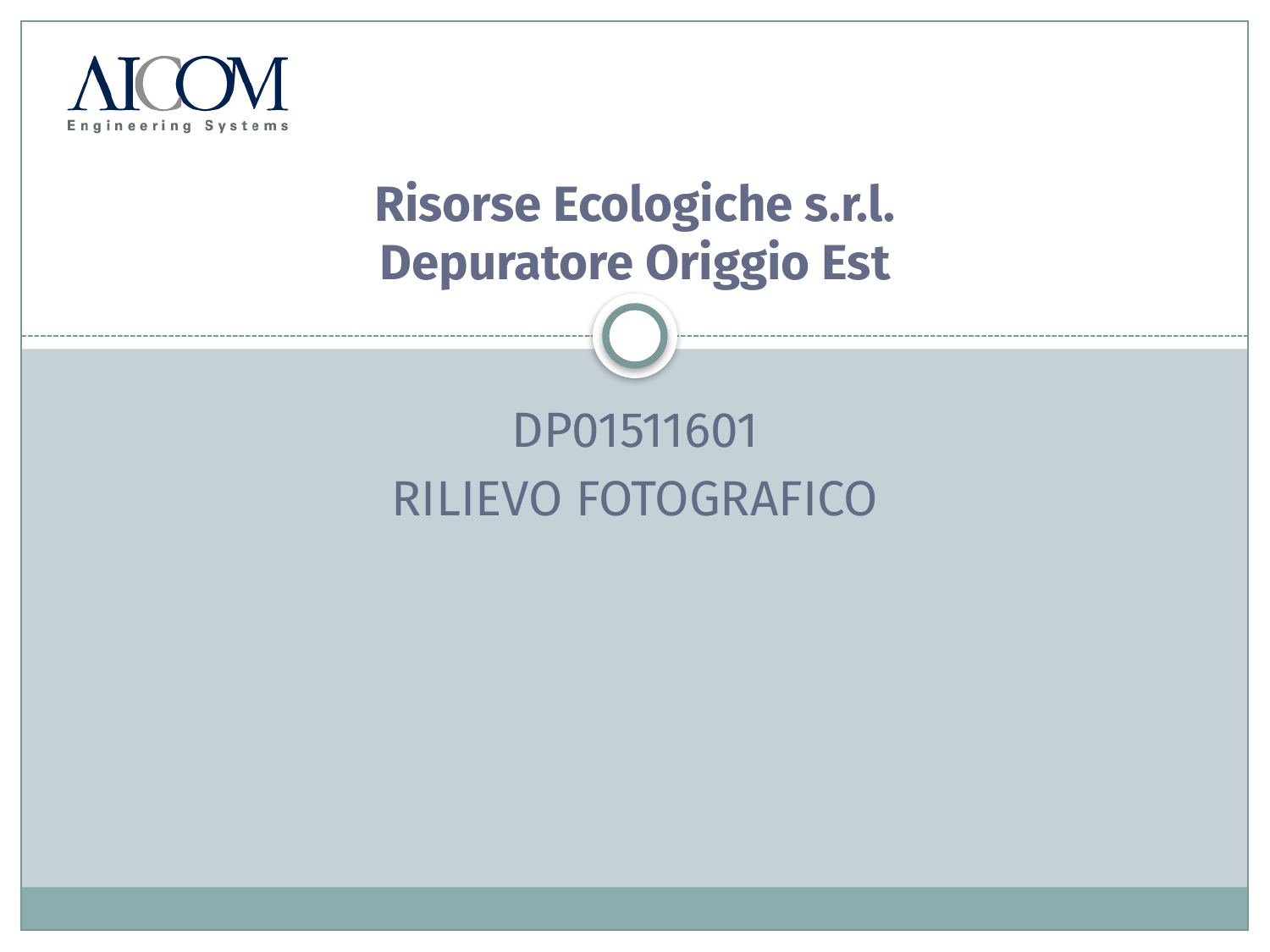

# Risorse Ecologiche s.r.l. Depuratore Origgio Est
DP01511601
Rilievo fotografico